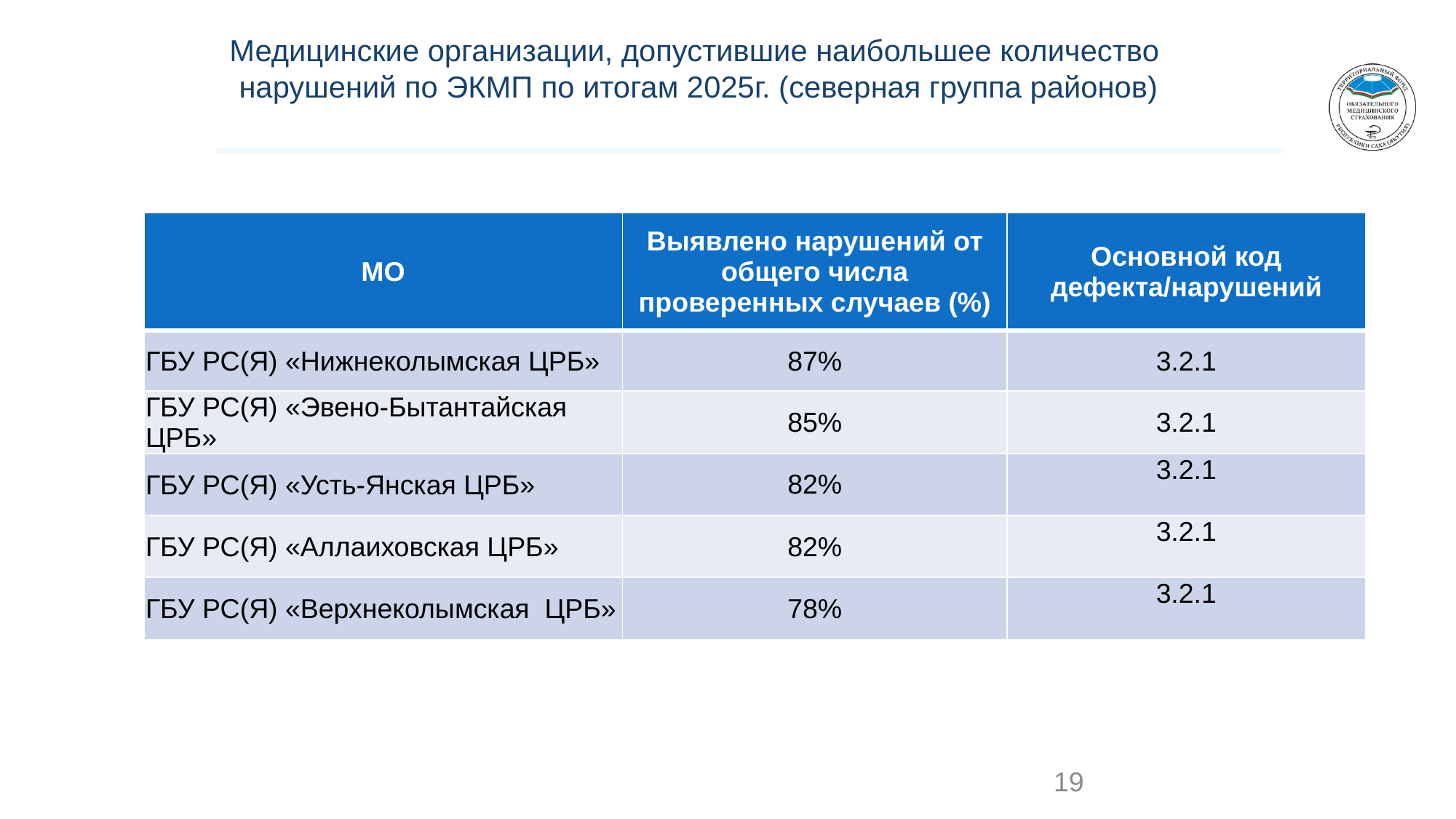

Медицинские организации, допустившие наибольшее количество
нарушений по ЭКМП по итогам 2025г. (северная группа районов)
| МО | Выявлено нарушений от общего числа проверенных случаев (%) | Основной код дефекта/нарушений |
| --- | --- | --- |
| ГБУ РС(Я) «Нижнеколымская ЦРБ» | 87% | 3.2.1 |
| ГБУ РС(Я) «Эвено-Бытантайская ЦРБ» | 85% | 3.2.1 |
| ГБУ РС(Я) «Усть-Янская ЦРБ» | 82% | 3.2.1 |
| ГБУ РС(Я) «Аллаиховская ЦРБ» | 82% | 3.2.1 |
| ГБУ РС(Я) «Верхнеколымская ЦРБ» | 78% | 3.2.1 |
19